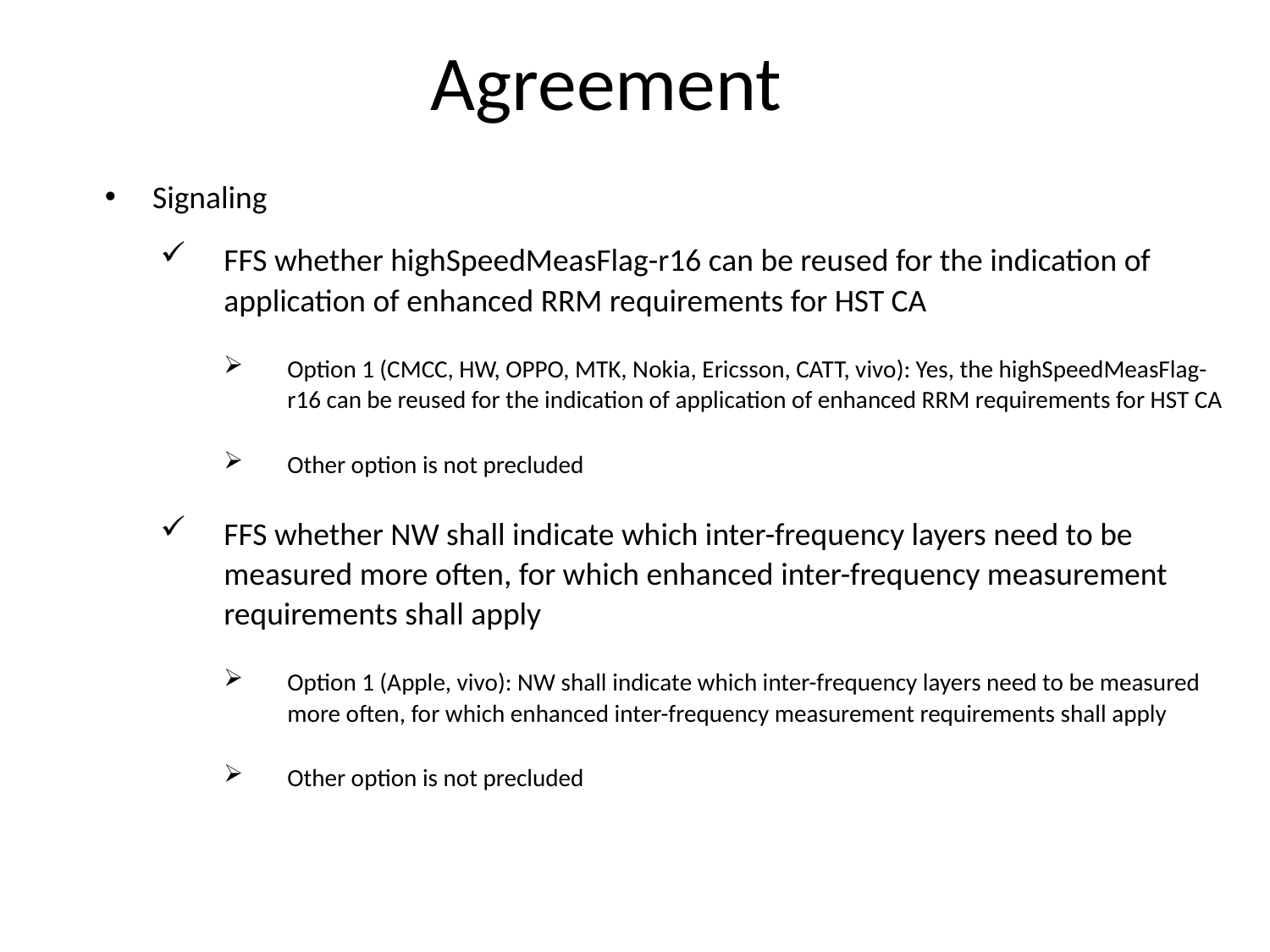

# Agreement

Signaling
FFS whether highSpeedMeasFlag-r16 can be reused for the indication of application of enhanced RRM requirements for HST CA
Option 1 (CMCC, HW, OPPO, MTK, Nokia, Ericsson, CATT, vivo): Yes, the highSpeedMeasFlag-r16 can be reused for the indication of application of enhanced RRM requirements for HST CA
Other option is not precluded
FFS whether NW shall indicate which inter-frequency layers need to be measured more often, for which enhanced inter-frequency measurement requirements shall apply
Option 1 (Apple, vivo): NW shall indicate which inter-frequency layers need to be measured more often, for which enhanced inter-frequency measurement requirements shall apply
Other option is not precluded